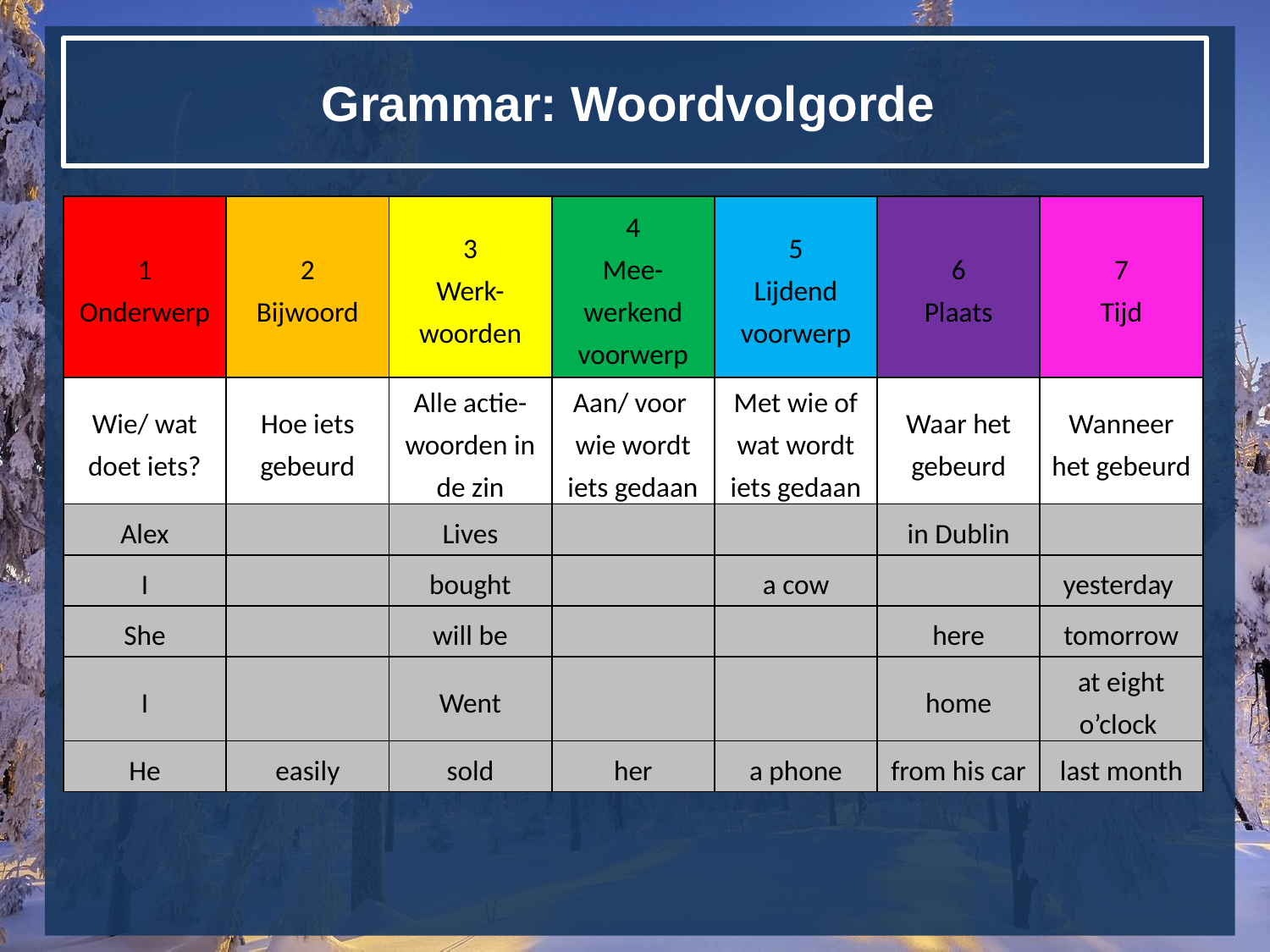

# Grammar: Woordvolgorde

| 1 Onderwerp | 2 Bijwoord | 3 Werk-woorden | 4 Mee-werkend voorwerp | 5 Lijdend voorwerp | 6 Plaats | 7 Tijd |
| --- | --- | --- | --- | --- | --- | --- |
| Wie/ wat doet iets? | Hoe iets gebeurd | Alle actie-woorden in de zin | Aan/ voor wie wordt iets gedaan | Met wie of wat wordt iets gedaan | Waar het gebeurd | Wanneer het gebeurd |
| Alex |  | Lives |  |  | in Dublin |  |
| I |  | bought |  | a cow |  | yesterday |
| She |  | will be |  |  | here | tomorrow |
| I |  | Went |  |  | home | at eight o’clock |
| He | easily | sold | her | a phone | from his car | last month |